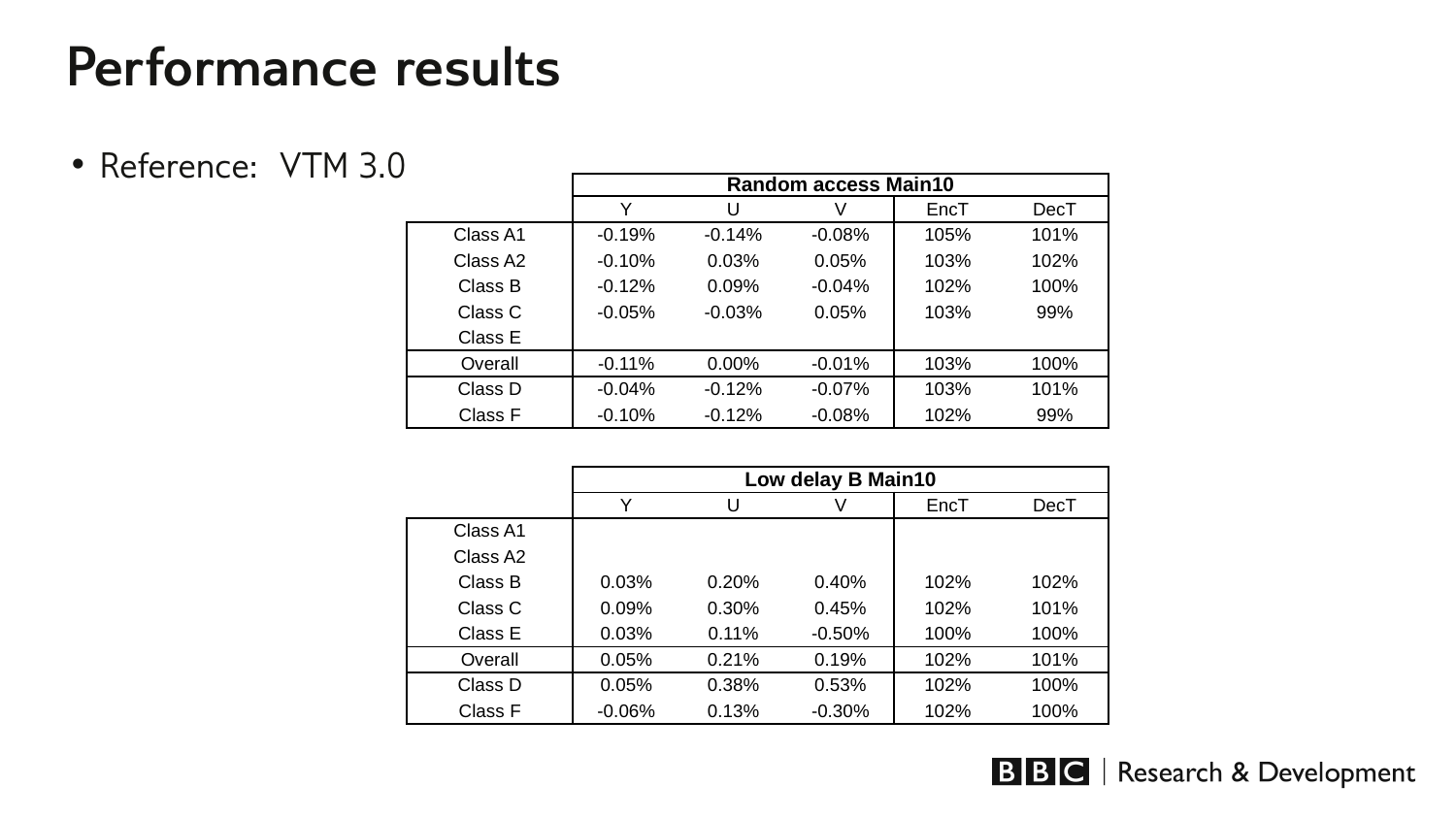

Performance results
Reference:  VTM 3.0
|  | Random access Main10 |  |  |  |  |
| --- | --- | --- | --- | --- | --- |
|  | Y | U | V | EncT | DecT |
| Class A1 | -0.19% | -0.14% | -0.08% | 105% | 101% |
| Class A2 | -0.10% | 0.03% | 0.05% | 103% | 102% |
| Class B | -0.12% | 0.09% | -0.04% | 102% | 100% |
| Class C | -0.05% | -0.03% | 0.05% | 103% | 99% |
| Class E |  |  |  |  |  |
| Overall | -0.11% | 0.00% | -0.01% | 103% | 100% |
| Class D | -0.04% | -0.12% | -0.07% | 103% | 101% |
| Class F | -0.10% | -0.12% | -0.08% | 102% | 99% |
|  | Low delay B Main10 |  |  |  |  |
| --- | --- | --- | --- | --- | --- |
|  | Y | U | V | EncT | DecT |
| Class A1 |  |  |  |  |  |
| Class A2 |  |  |  |  |  |
| Class B | 0.03% | 0.20% | 0.40% | 102% | 102% |
| Class C | 0.09% | 0.30% | 0.45% | 102% | 101% |
| Class E | 0.03% | 0.11% | -0.50% | 100% | 100% |
| Overall | 0.05% | 0.21% | 0.19% | 102% | 101% |
| Class D | 0.05% | 0.38% | 0.53% | 102% | 100% |
| Class F | -0.06% | 0.13% | -0.30% | 102% | 100% |